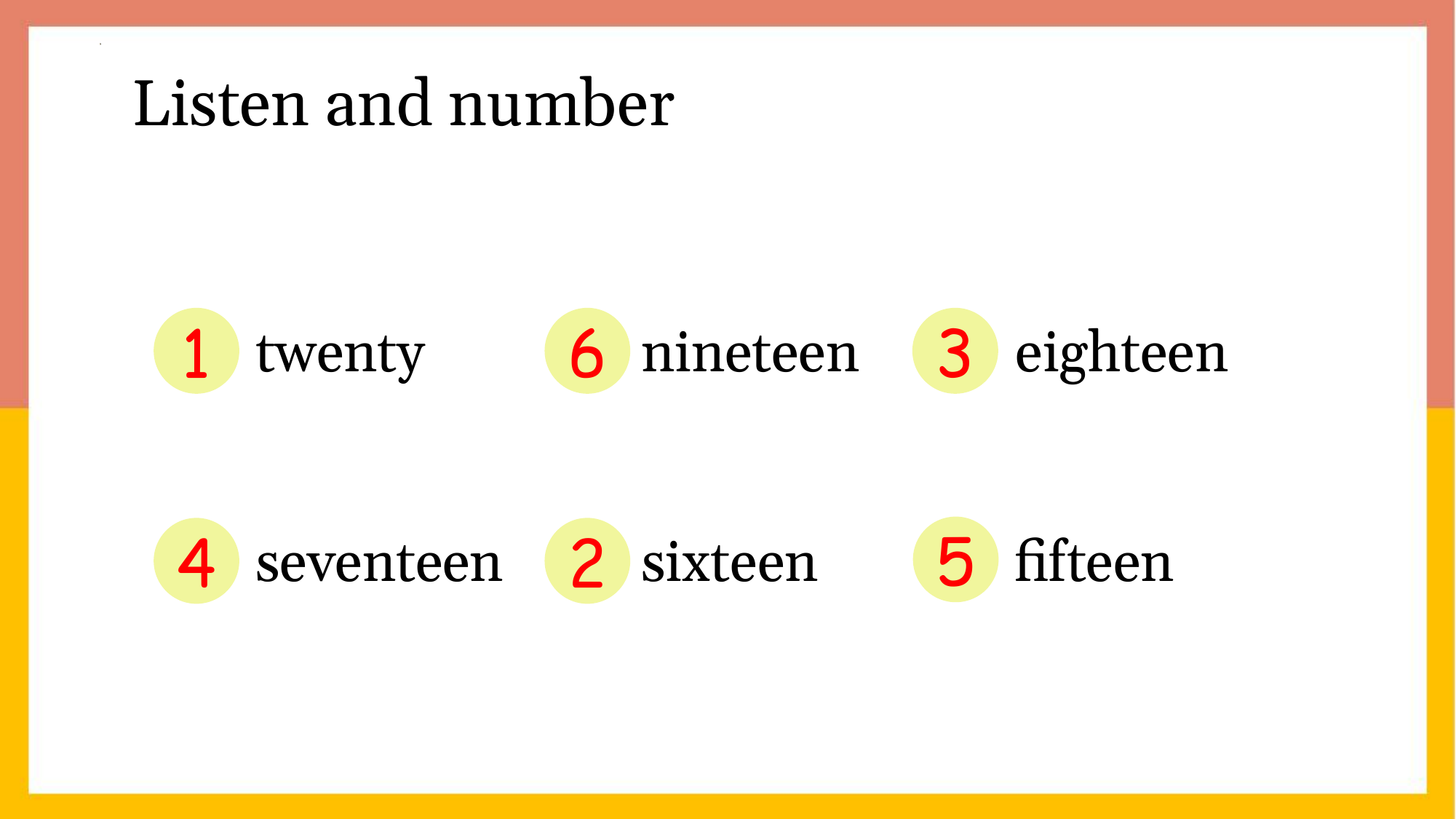

Listen and number
1
6
3
twenty
nineteen
eighteen
5
4
2
seventeen
sixteen
fifteen